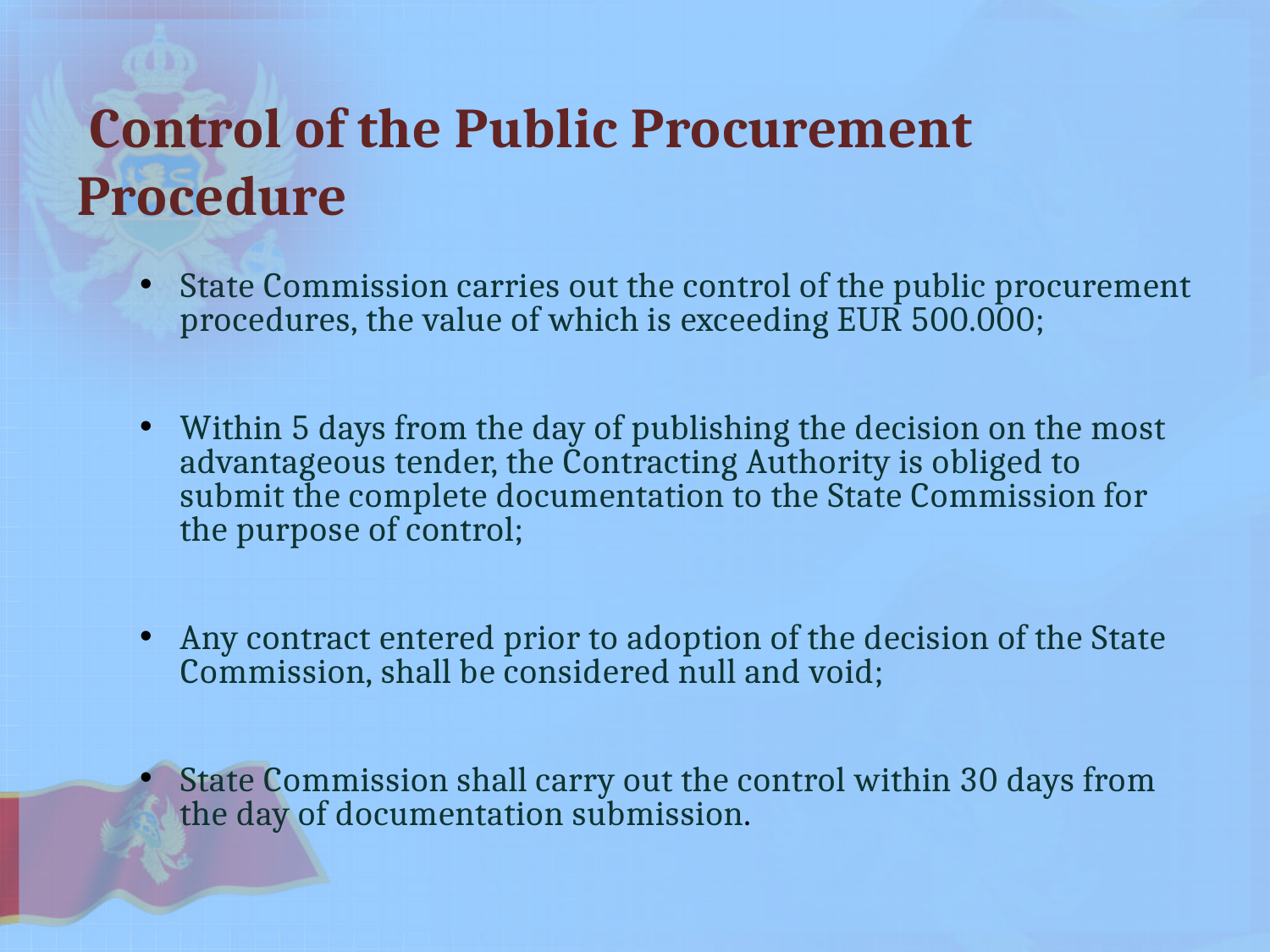

# Control of the Public Procurement Procedure
State Commission carries out the control of the public procurement procedures, the value of which is exceeding EUR 500.000;

Within 5 days from the day of publishing the decision on the most advantageous tender, the Contracting Authority is obliged to submit the complete documentation to the State Commission for the purpose of control;

Any contract entered prior to adoption of the decision of the State Commission, shall be considered null and void;

State Commission shall carry out the control within 30 days from the day of documentation submission.